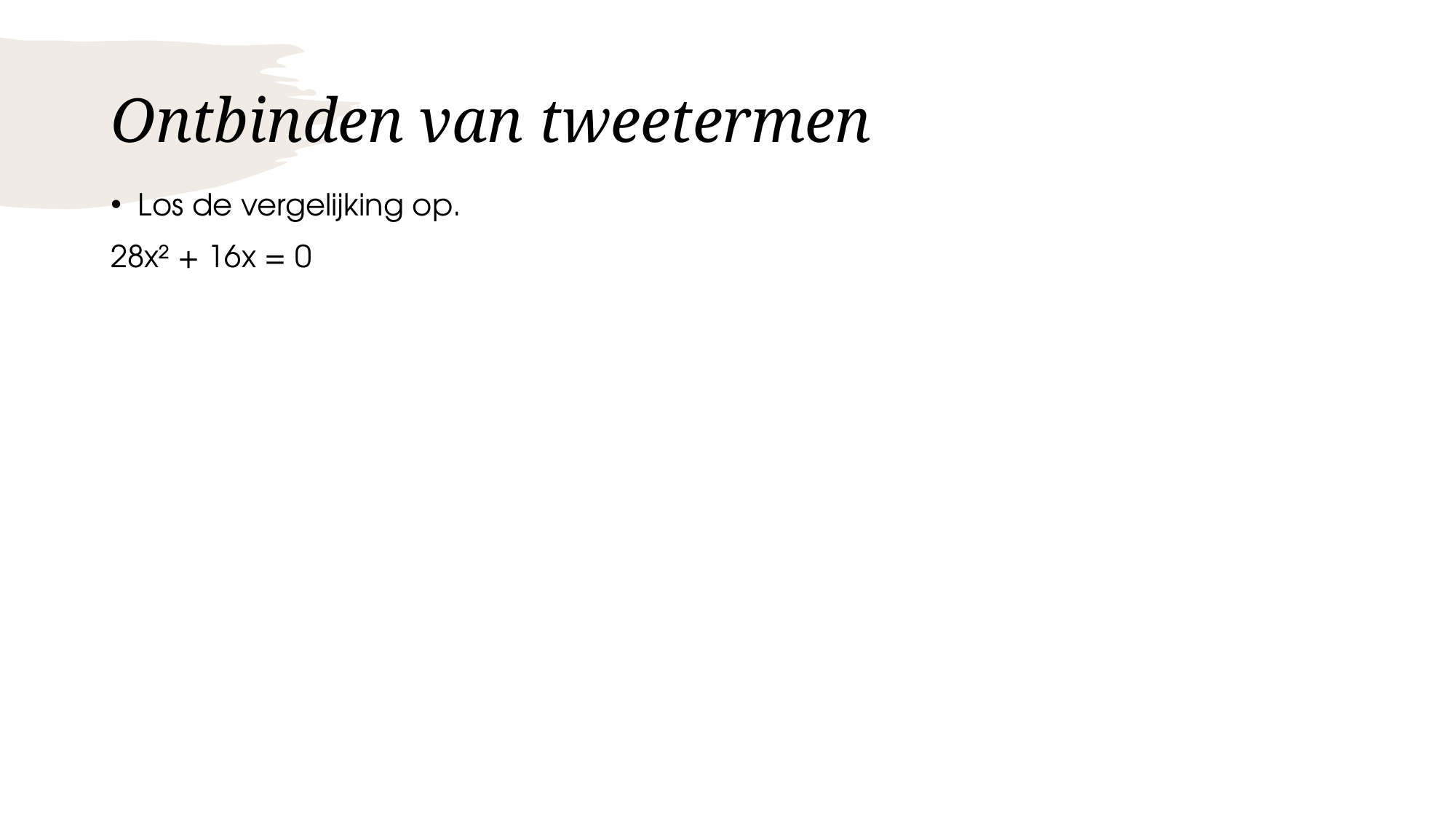

# Ontbinden van tweetermen
Los de vergelijking op.
28x² + 16x = 0